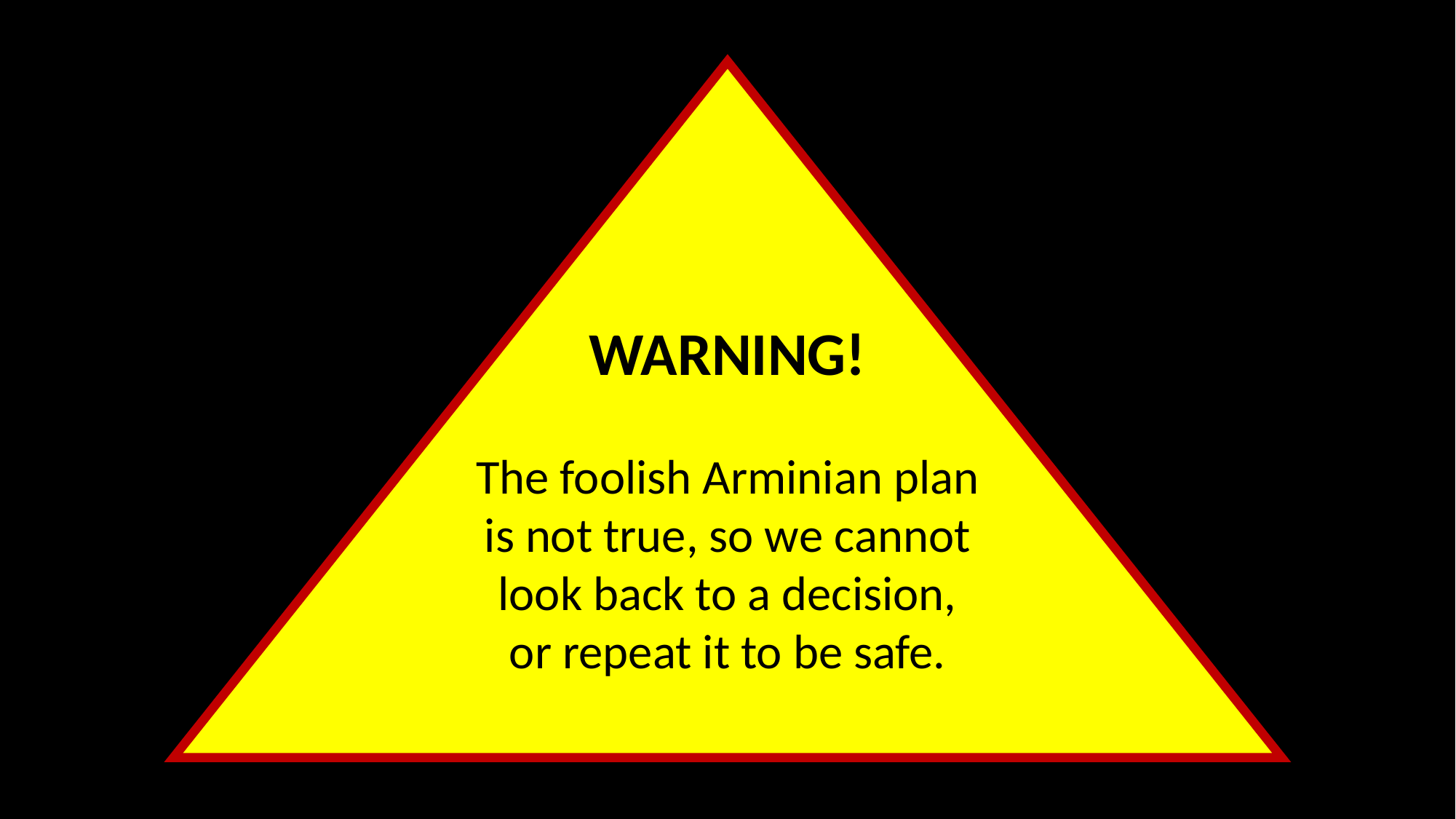

WARNING!

The foolish Arminian plan is not true, so we cannot look back to a decision,
or repeat it to be safe.